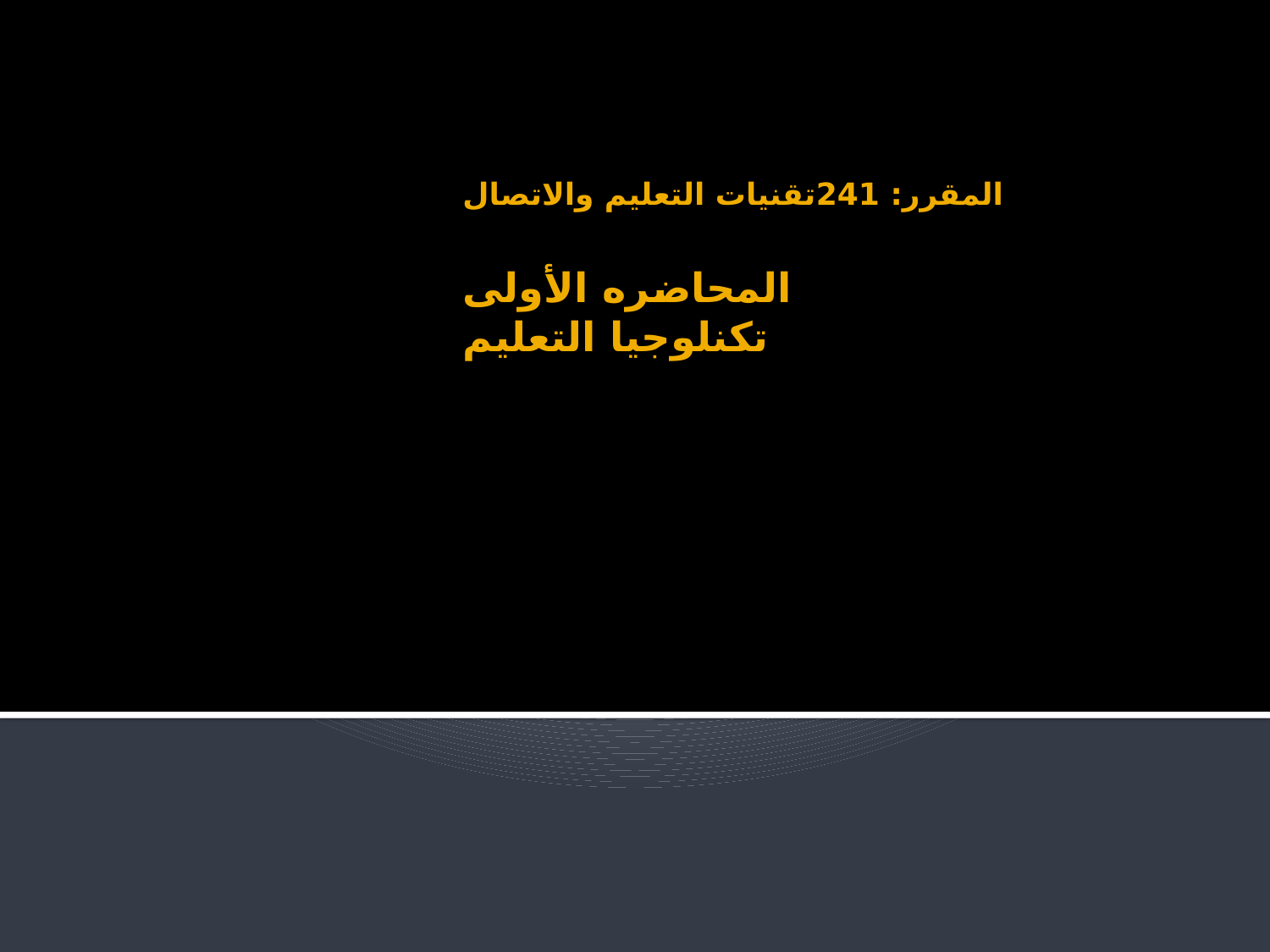

# المقرر: 241تقنيات التعليم والاتصال المحاضره الأولى تكنلوجيا التعليم